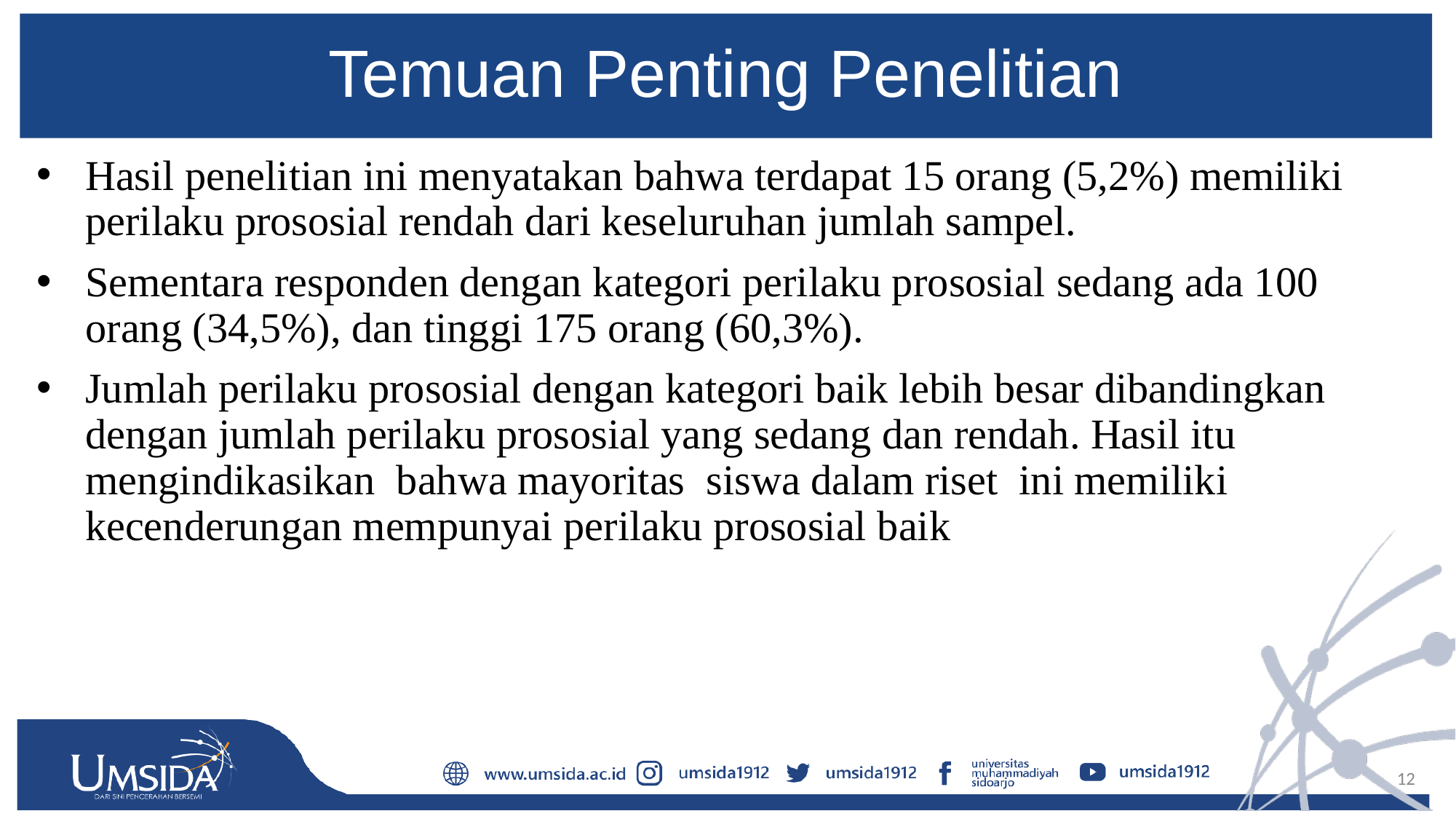

# Temuan Penting Penelitian
Hasil penelitian ini menyatakan bahwa terdapat 15 orang (5,2%) memiliki perilaku prososial rendah dari keseluruhan jumlah sampel.
Sementara responden dengan kategori perilaku prososial sedang ada 100 orang (34,5%), dan tinggi 175 orang (60,3%).
Jumlah perilaku prososial dengan kategori baik lebih besar dibandingkan dengan jumlah perilaku prososial yang sedang dan rendah. Hasil itu mengindikasikan  bahwa mayoritas  siswa dalam riset  ini memiliki kecenderungan mempunyai perilaku prososial baik